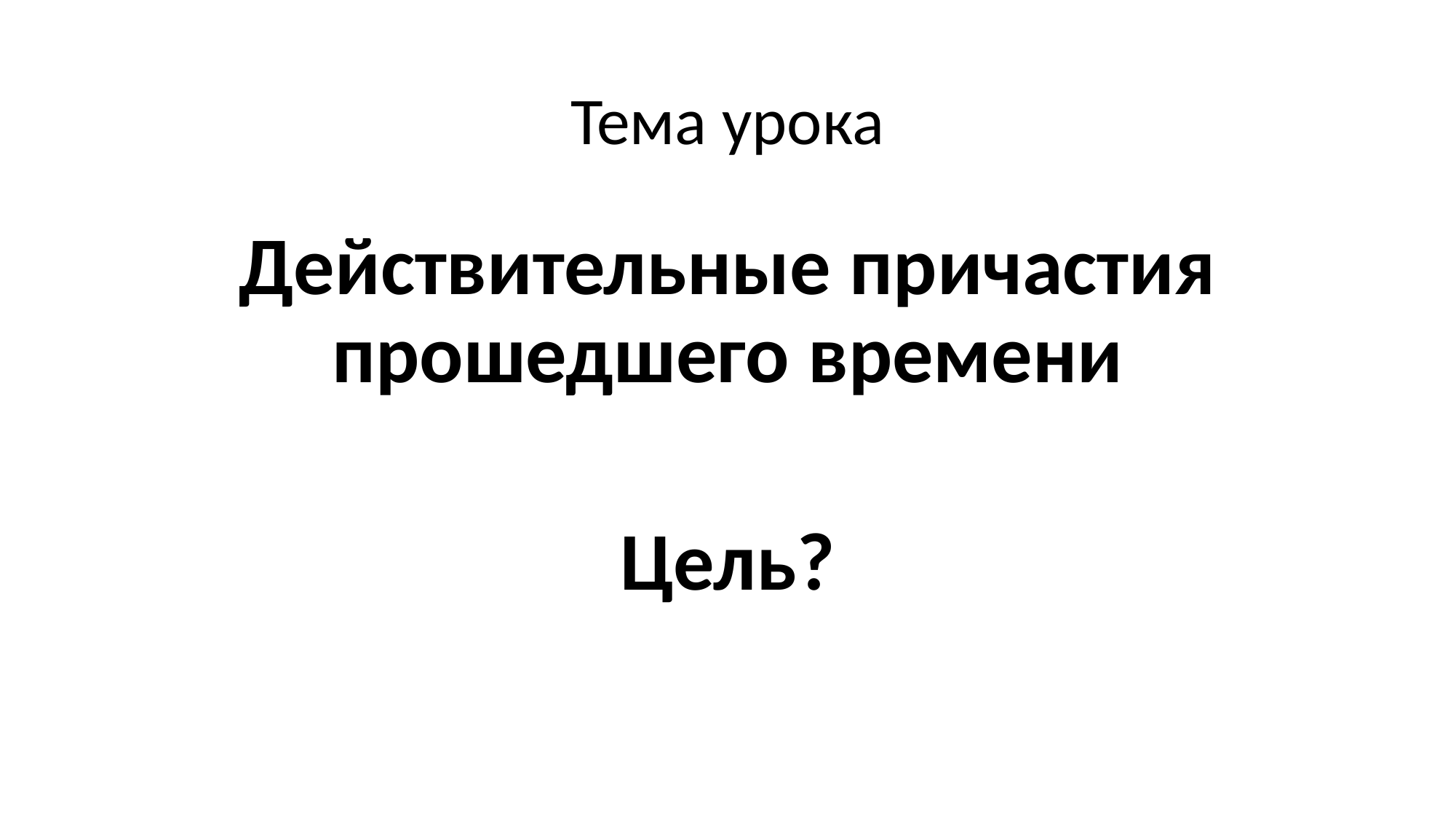

# Тема урока
Действительные причастия прошедшего времени

Цель?